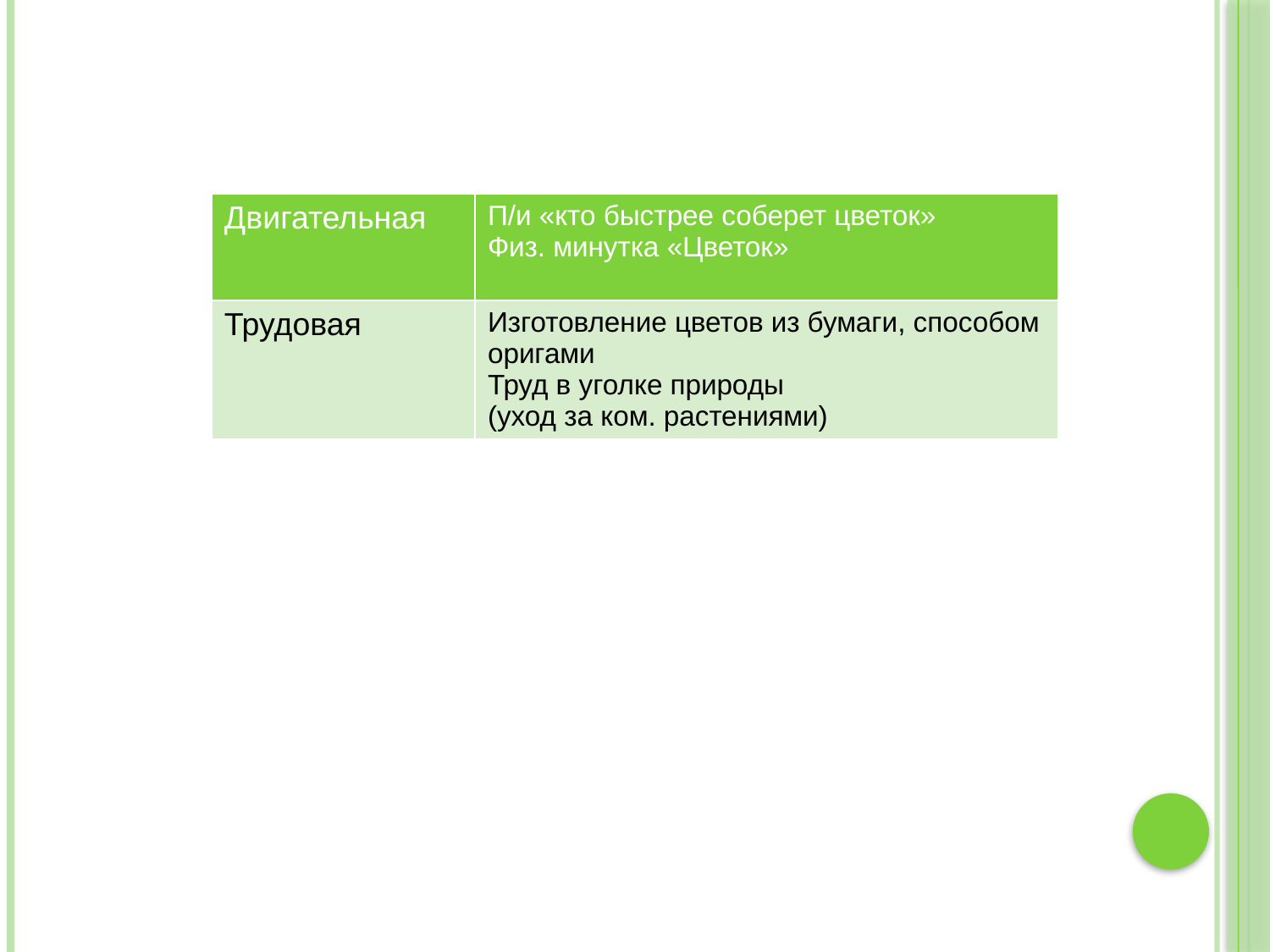

#
| Двигательная | П/и «кто быстрее соберет цветок» Физ. минутка «Цветок» |
| --- | --- |
| Трудовая | Изготовление цветов из бумаги, способом оригами Труд в уголке природы (уход за ком. растениями) |